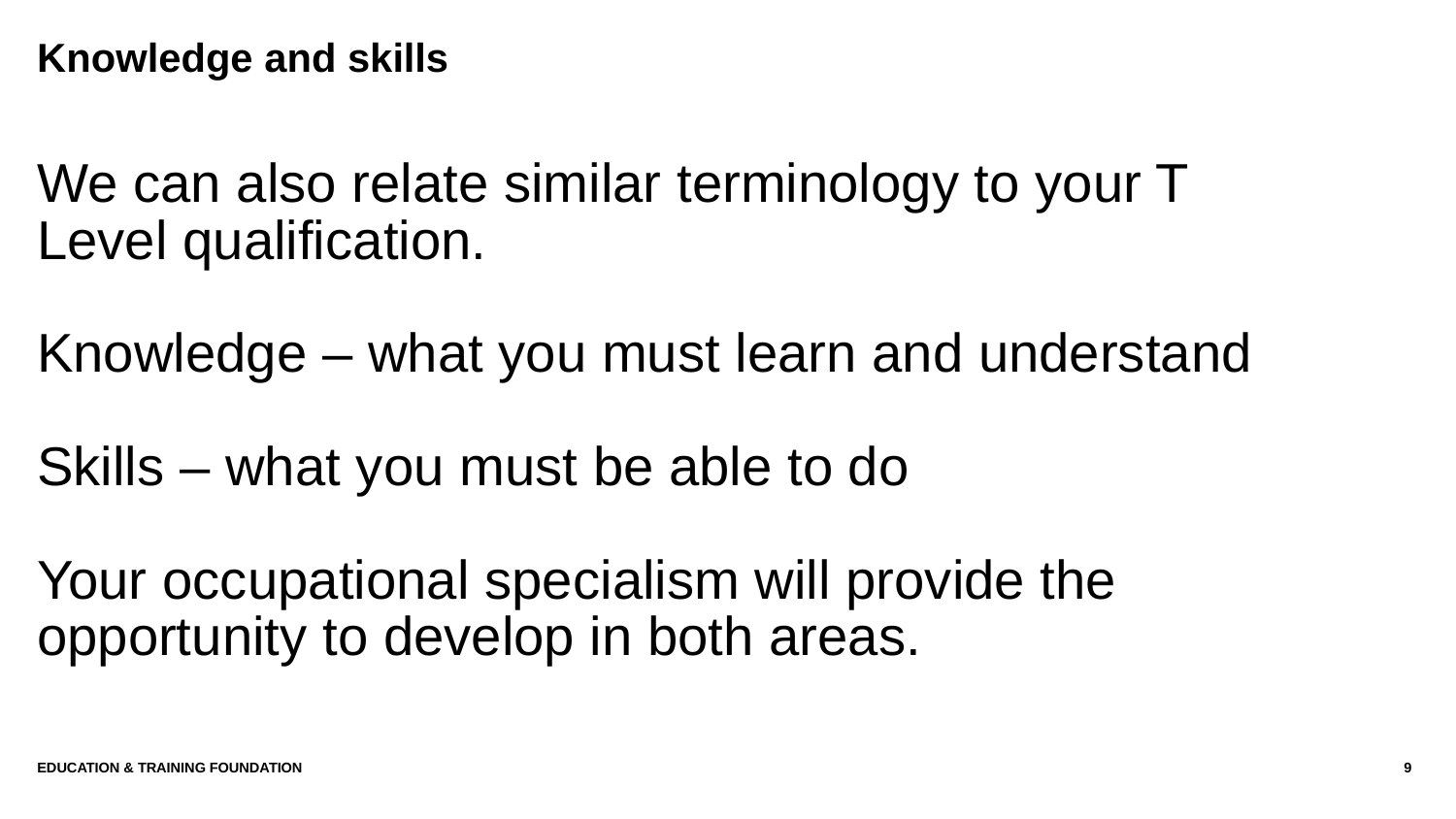

# Knowledge and skills
We can also relate similar terminology to your T Level qualification.

Knowledge – what you must learn and understand

Skills – what you must be able to do

Your occupational specialism will provide the opportunity to develop in both areas.

Education & Training Foundation
9